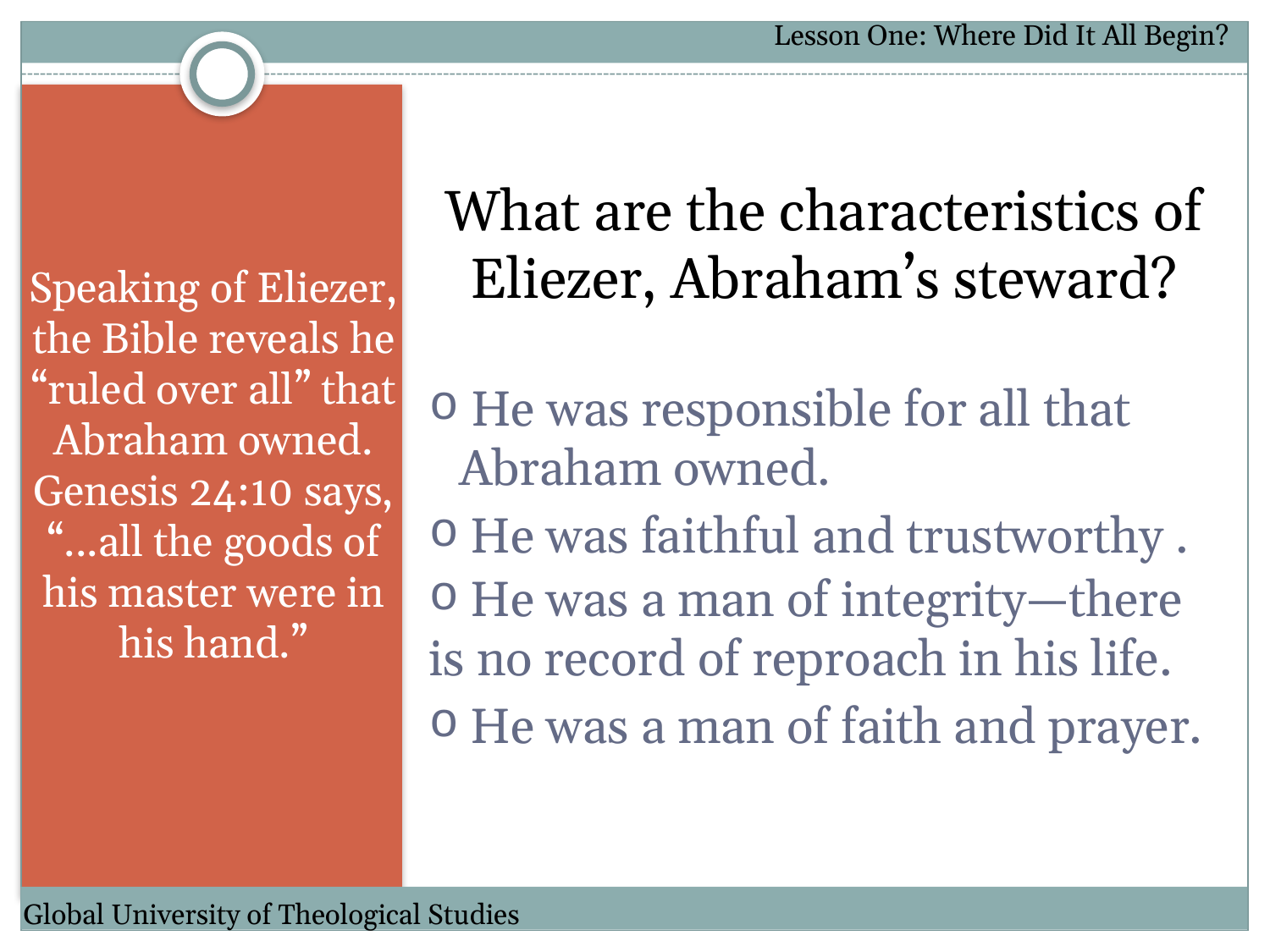

Lesson One: Where Did It All Begin?
What are the characteristics of Eliezer, Abraham’s steward?
Speaking of Eliezer, the Bible reveals he “ruled over all” that Abraham owned. Genesis 24:10 says, “...all the goods of his master were in his hand.”
# He was responsible for all that Abraham owned.
 He was faithful and trustworthy .
 He was a man of integrity—there is no record of reproach in his life.
 He was a man of faith and prayer.
Global University of Theological Studies